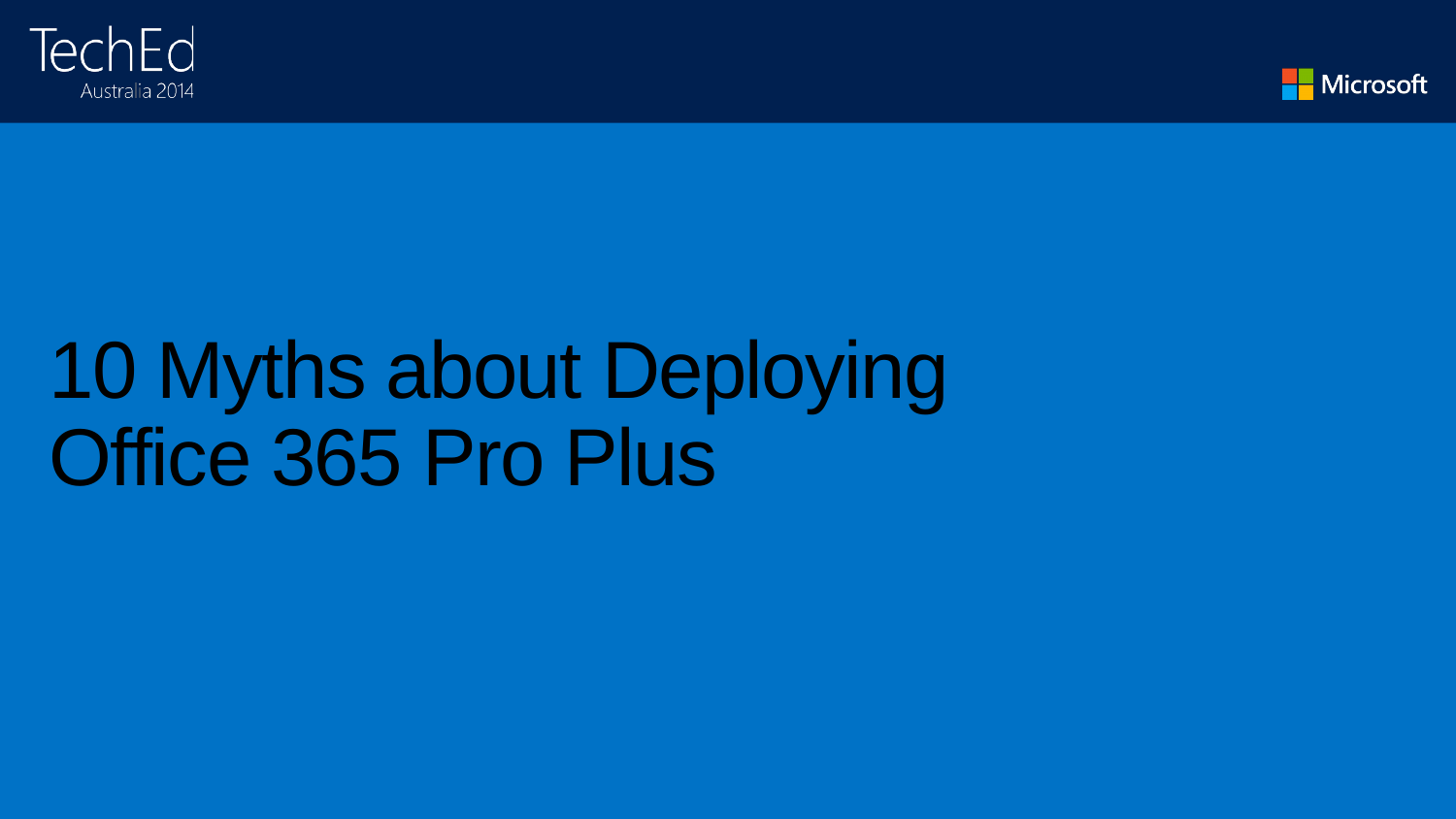

# 10 Myths about Deploying Office 365 Pro Plus